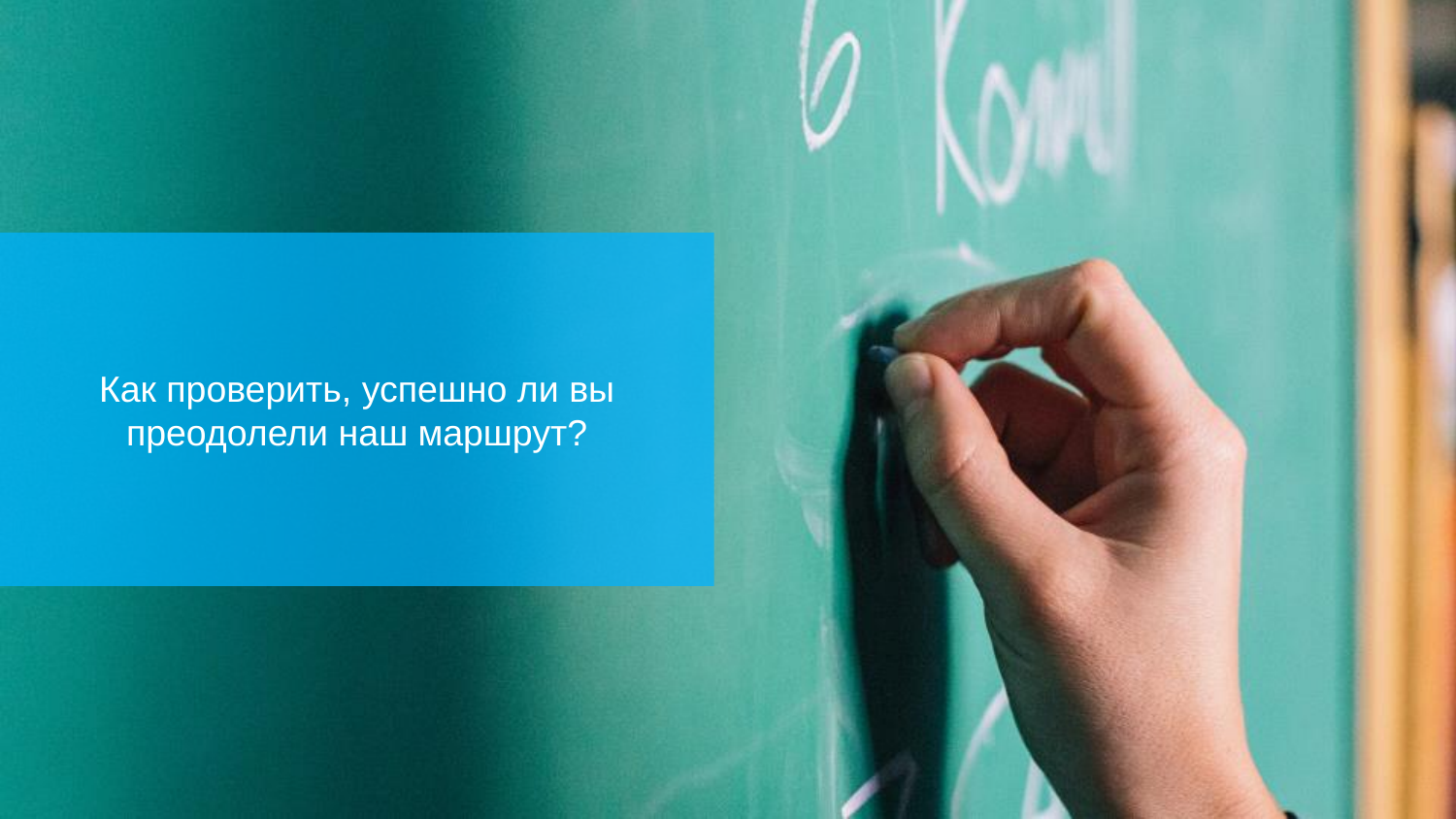

Как проверить, успешно ли вы преодолели наш маршрут?